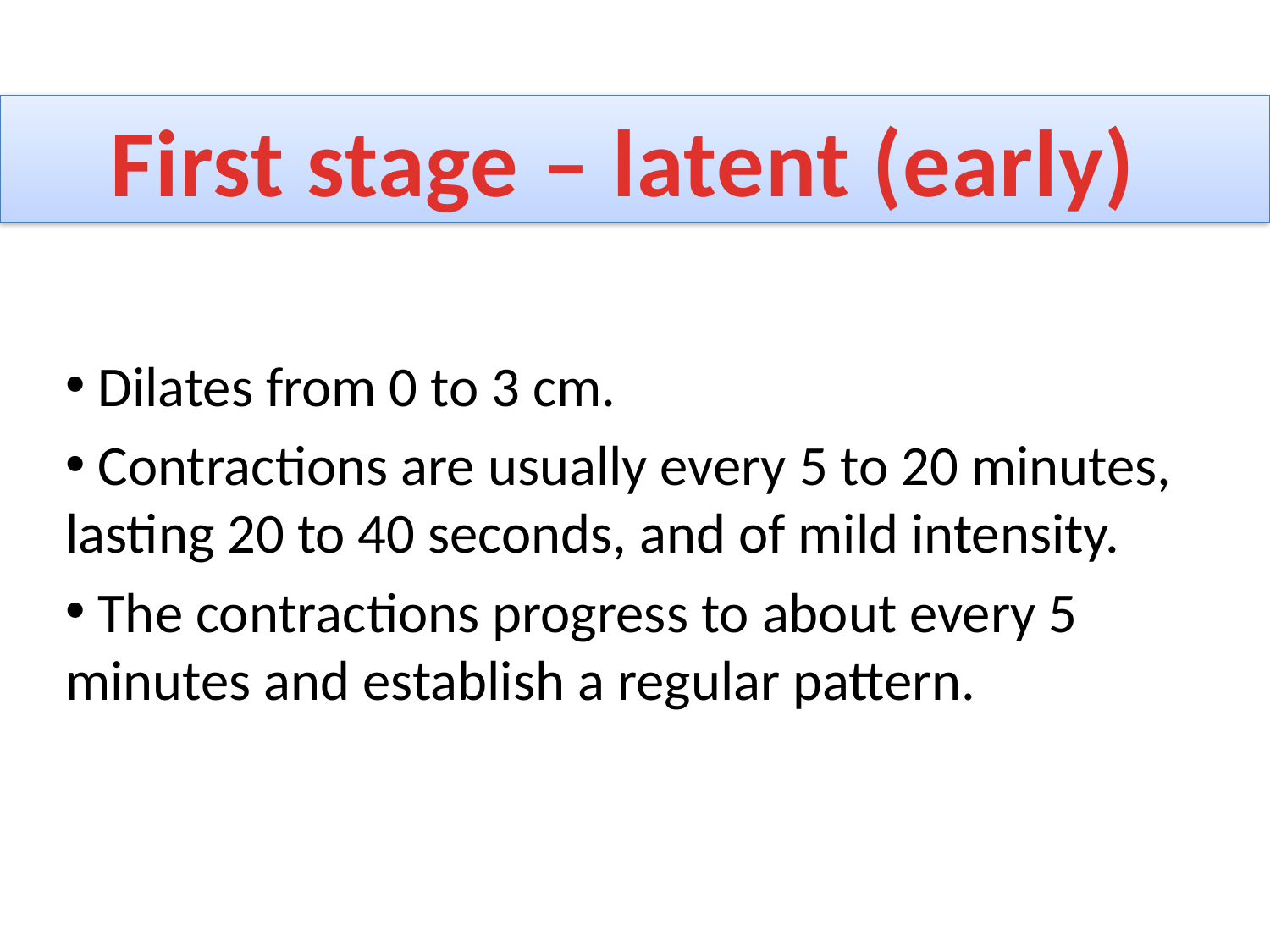

First stage – latent (early)

 Dilates from 0 to 3 cm.
 Contractions are usually every 5 to 20 minutes, lasting 20 to 40 seconds, and of mild intensity.
 The contractions progress to about every 5 minutes and establish a regular pattern.